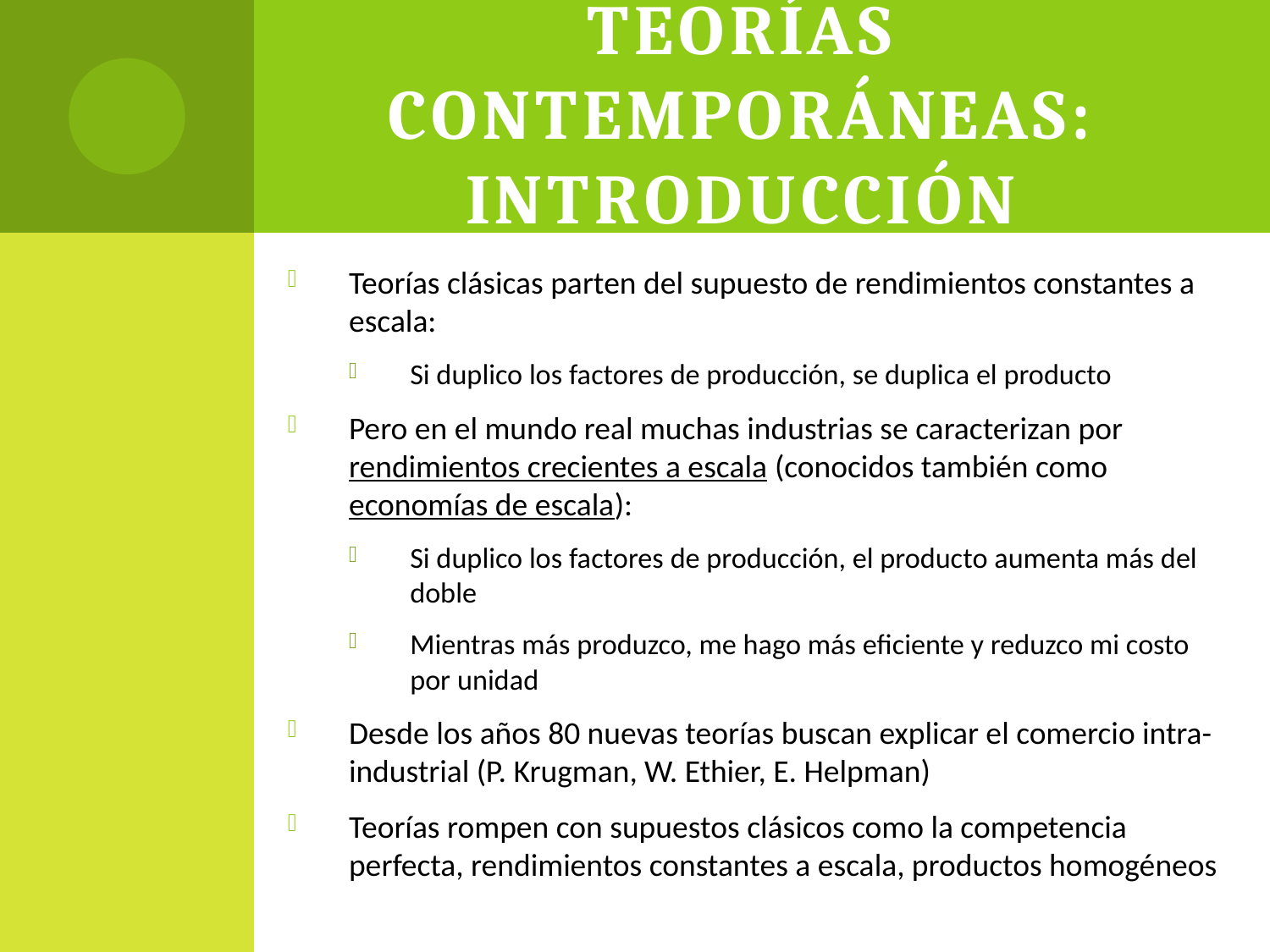

# Teorías contemporáneas: Introducción
Teorías clásicas parten del supuesto de rendimientos constantes a escala:
Si duplico los factores de producción, se duplica el producto
Pero en el mundo real muchas industrias se caracterizan por rendimientos crecientes a escala (conocidos también como economías de escala):
Si duplico los factores de producción, el producto aumenta más del doble
Mientras más produzco, me hago más eficiente y reduzco mi costo por unidad
Desde los años 80 nuevas teorías buscan explicar el comercio intra-industrial (P. Krugman, W. Ethier, E. Helpman)
Teorías rompen con supuestos clásicos como la competencia perfecta, rendimientos constantes a escala, productos homogéneos